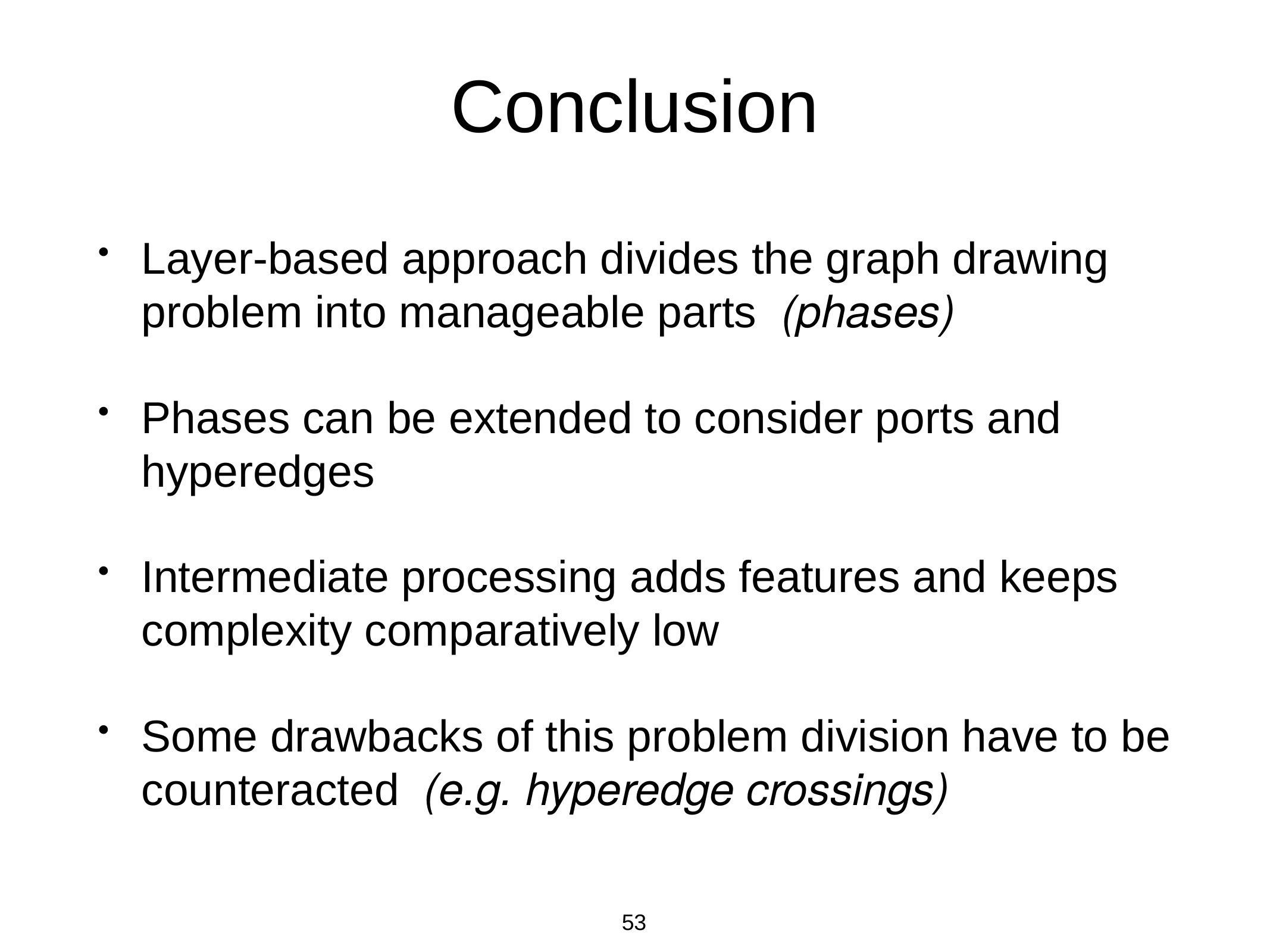

# Conclusion
Layer-based approach divides the graph drawing problem into manageable parts  (phases)
Phases can be extended to consider ports and hyperedges
Intermediate processing adds features and keeps complexity comparatively low
Some drawbacks of this problem division have to be counteracted  (e.g. hyperedge crossings)
53